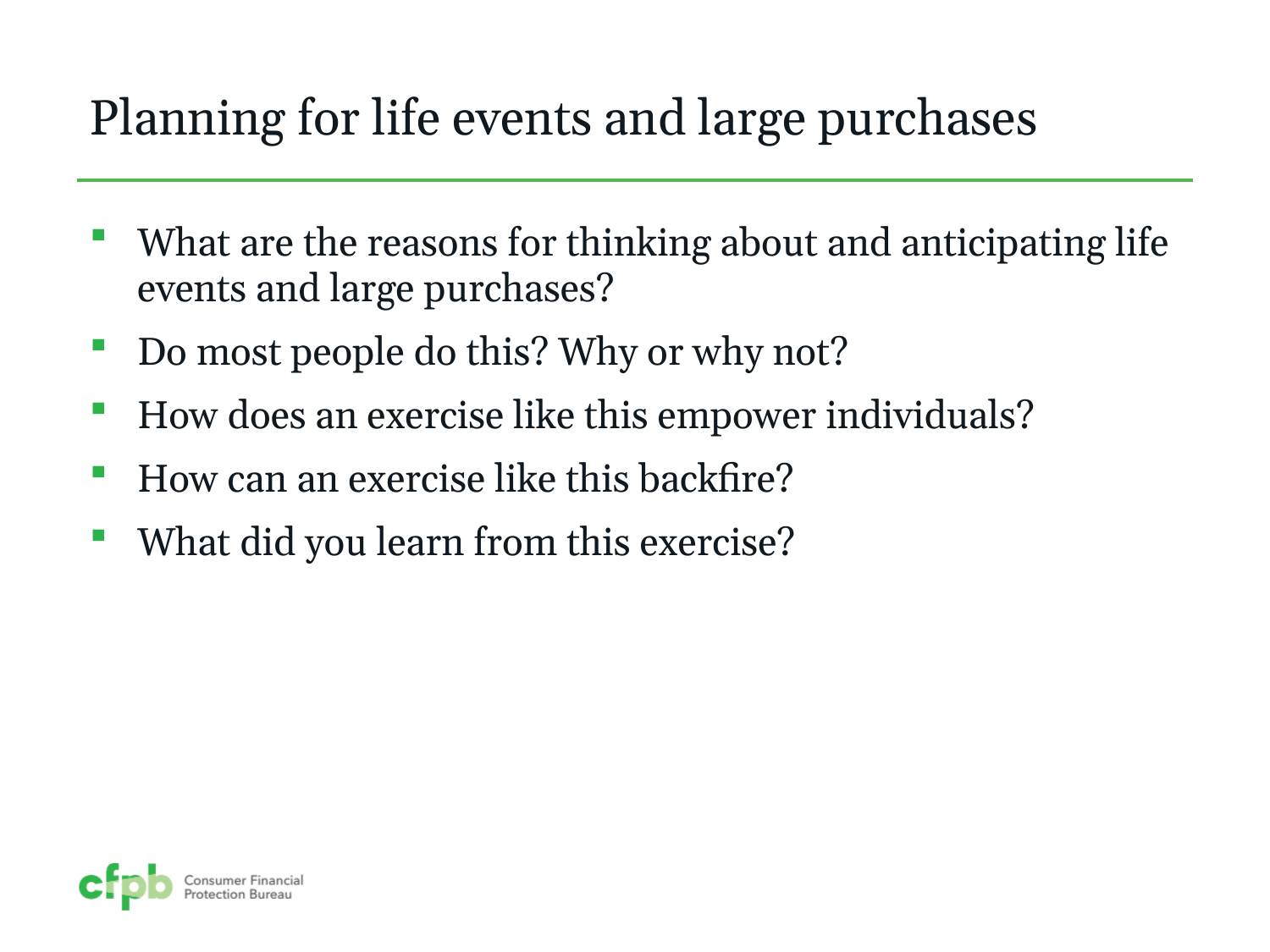

# Planning for life events and large purchases
What are the reasons for thinking about and anticipating life events and large purchases?
Do most people do this? Why or why not?
How does an exercise like this empower individuals?
How can an exercise like this backfire?
What did you learn from this exercise?